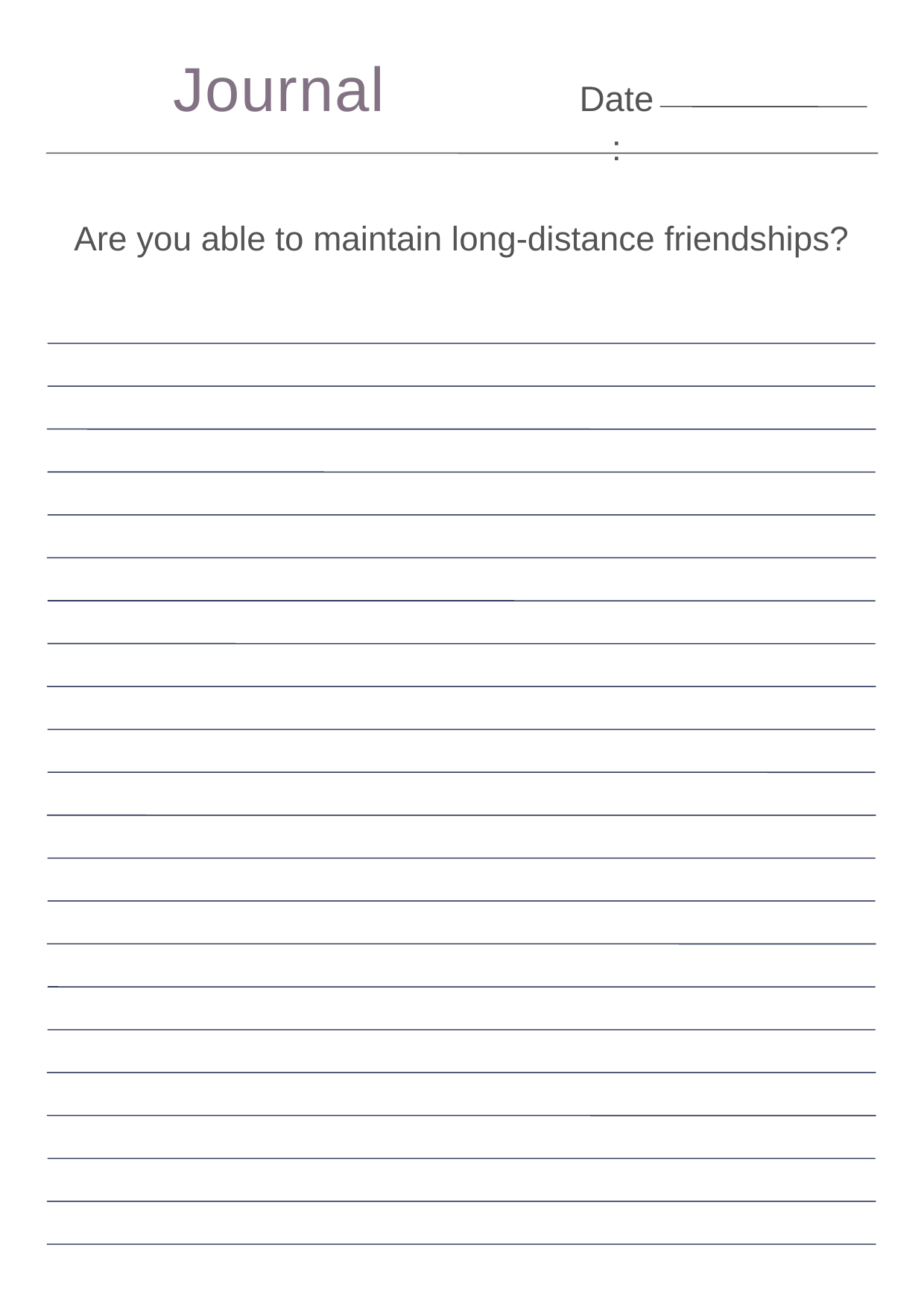

Journal
Date:

Are you able to maintain long-distance friendships?